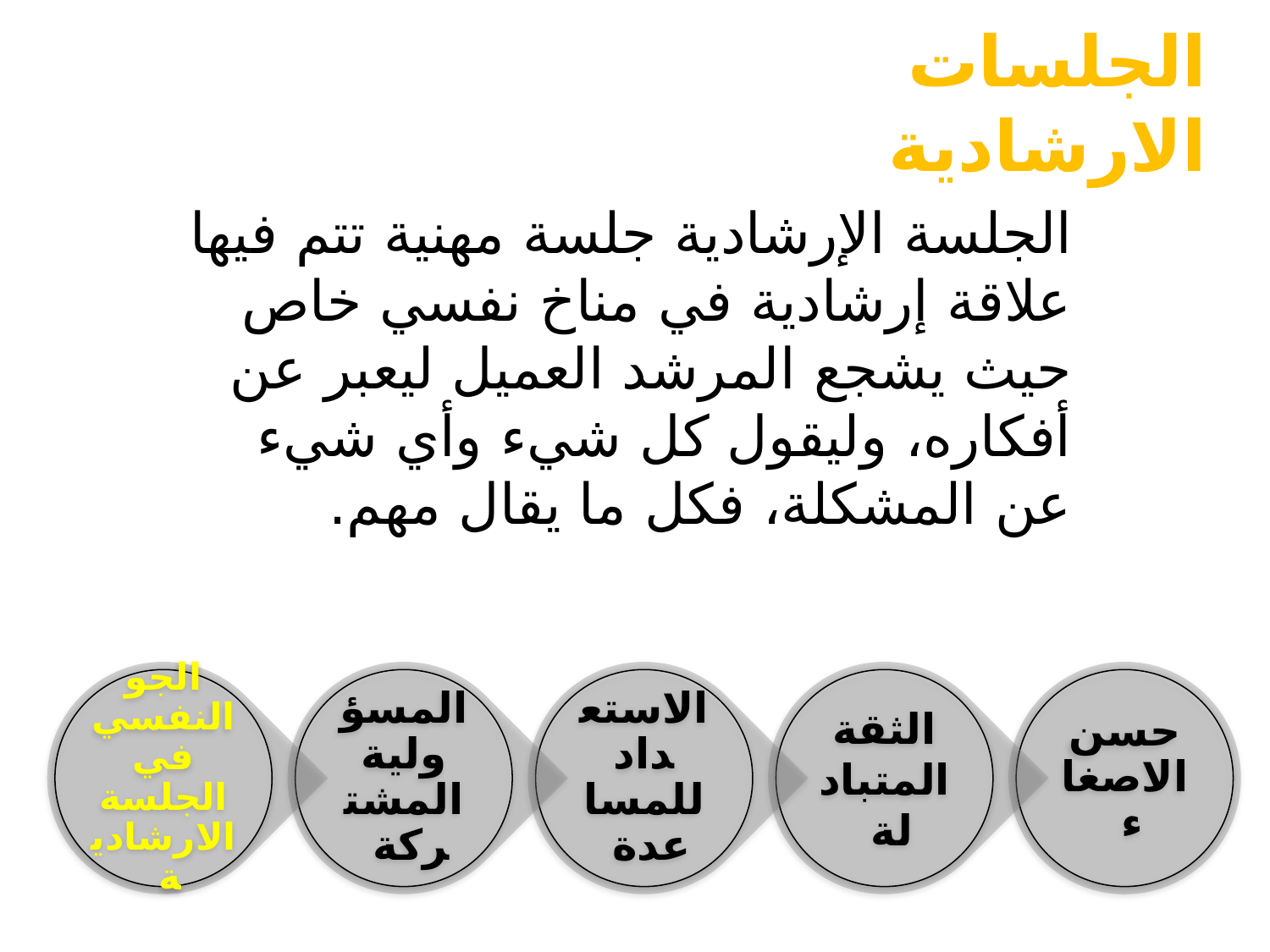

الجلسات الارشادية
الجلسة الإرشادية جلسة مهنية تتم فيها علاقة إرشادية في مناخ نفسي خاص حيث يشجع المرشد العميل ليعبر عن أفكاره، وليقول كل شيء وأي شيء عن المشكلة، فكل ما يقال مهم.
حسن الاصغاء
الثقة المتبادلة
الاستعداد للمساعدة
المسؤولية المشتركة
الجو النفسي في الجلسة الارشادية